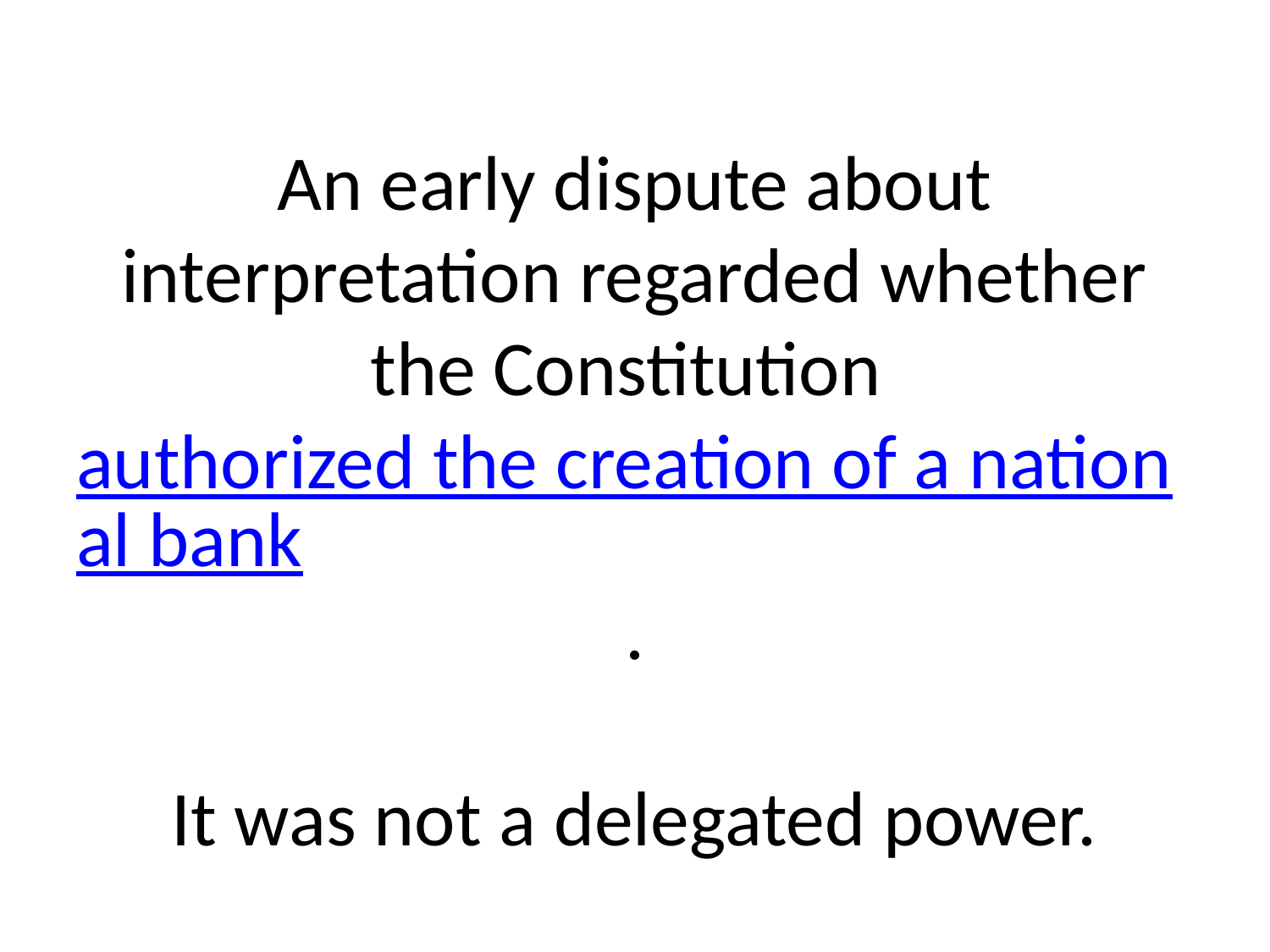

# An early dispute about interpretation regarded whether the Constitution authorized the creation of a national bank. It was not a delegated power.